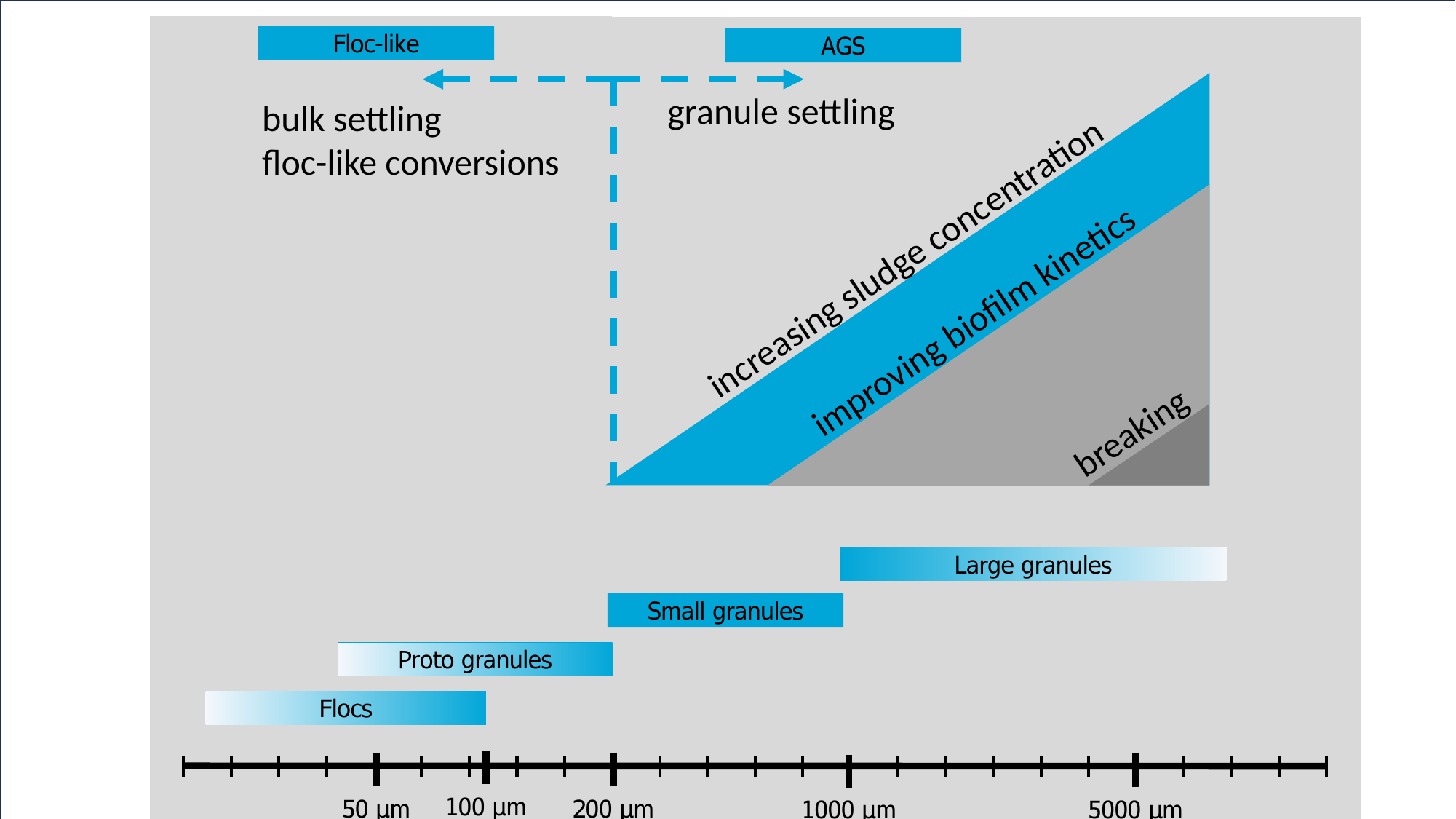

Floc-like
AGS

granule settling
bulk settling
floc-like conversions

increasing sludge concentration
improving biofilm kinetics
breaking

Large granules
Small granules
Proto granules
Flocs
100 µm
50 µm
200 µm
5000 µm
1000 µm